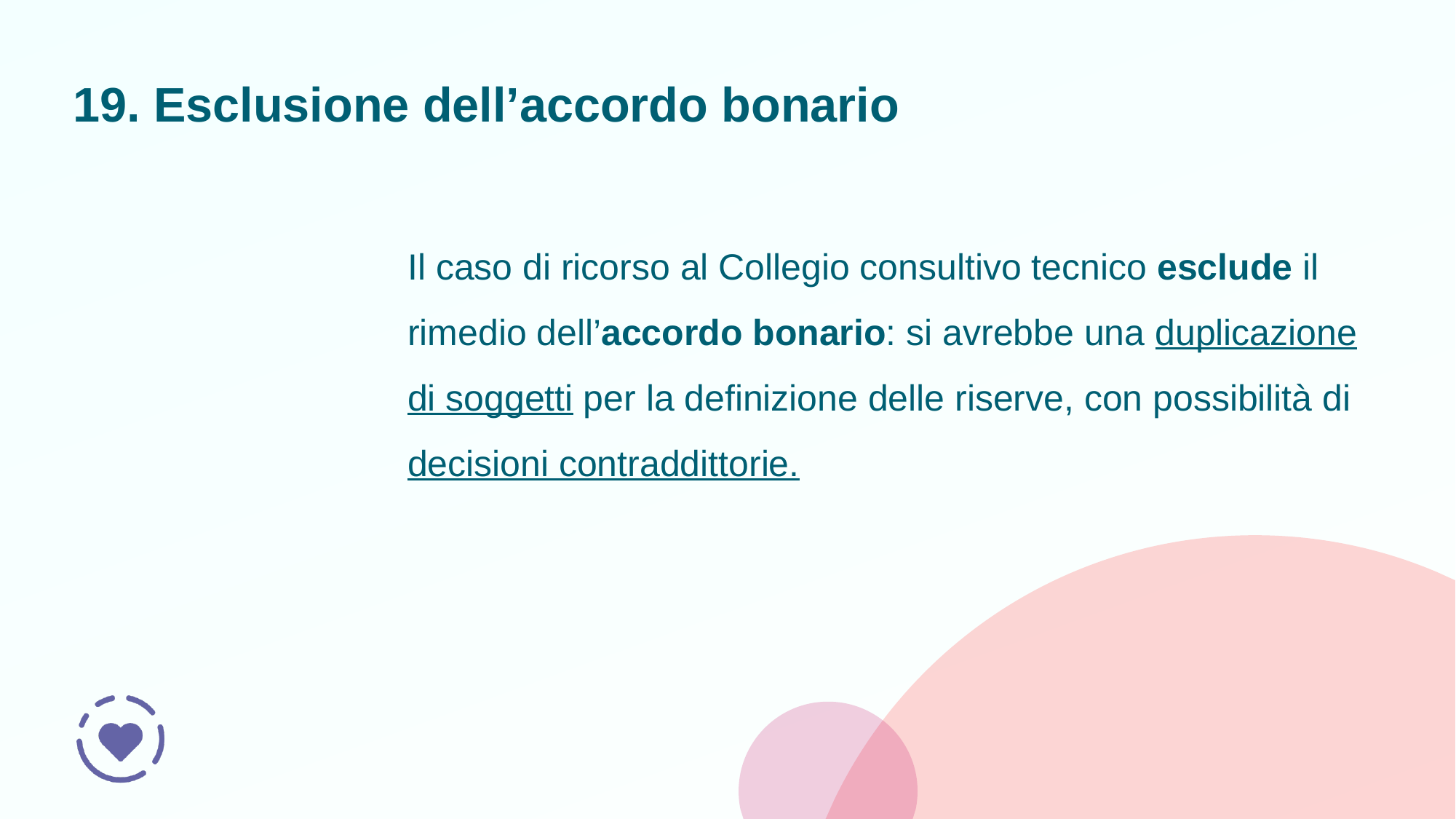

# 19. Esclusione dell’accordo bonario
Il caso di ricorso al Collegio consultivo tecnico esclude il rimedio dell’accordo bonario: si avrebbe una duplicazione di soggetti per la definizione delle riserve, con possibilità di decisioni contraddittorie.